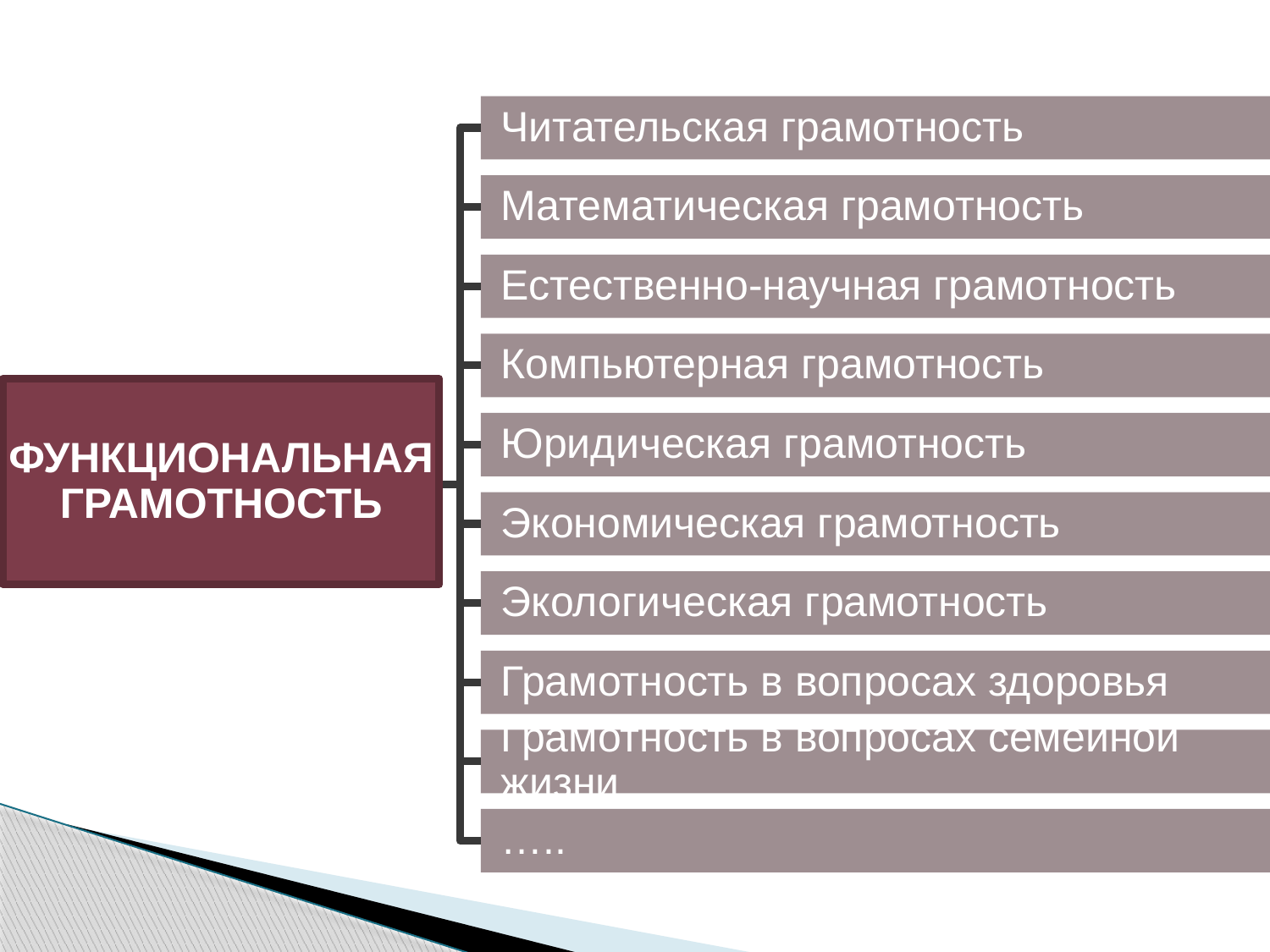

Читательская грамотность

Математическая грамотность

Естественно-научная грамотность
ФУНКЦИОНАЛЬНАЯ ГРАМОТНОСТЬ

Компьютерная грамотность

Юридическая грамотность

Экономическая грамотность
Экологическая грамотность
Грамотность в вопросах здоровья
Грамотность в вопросах семейной жизни
…..